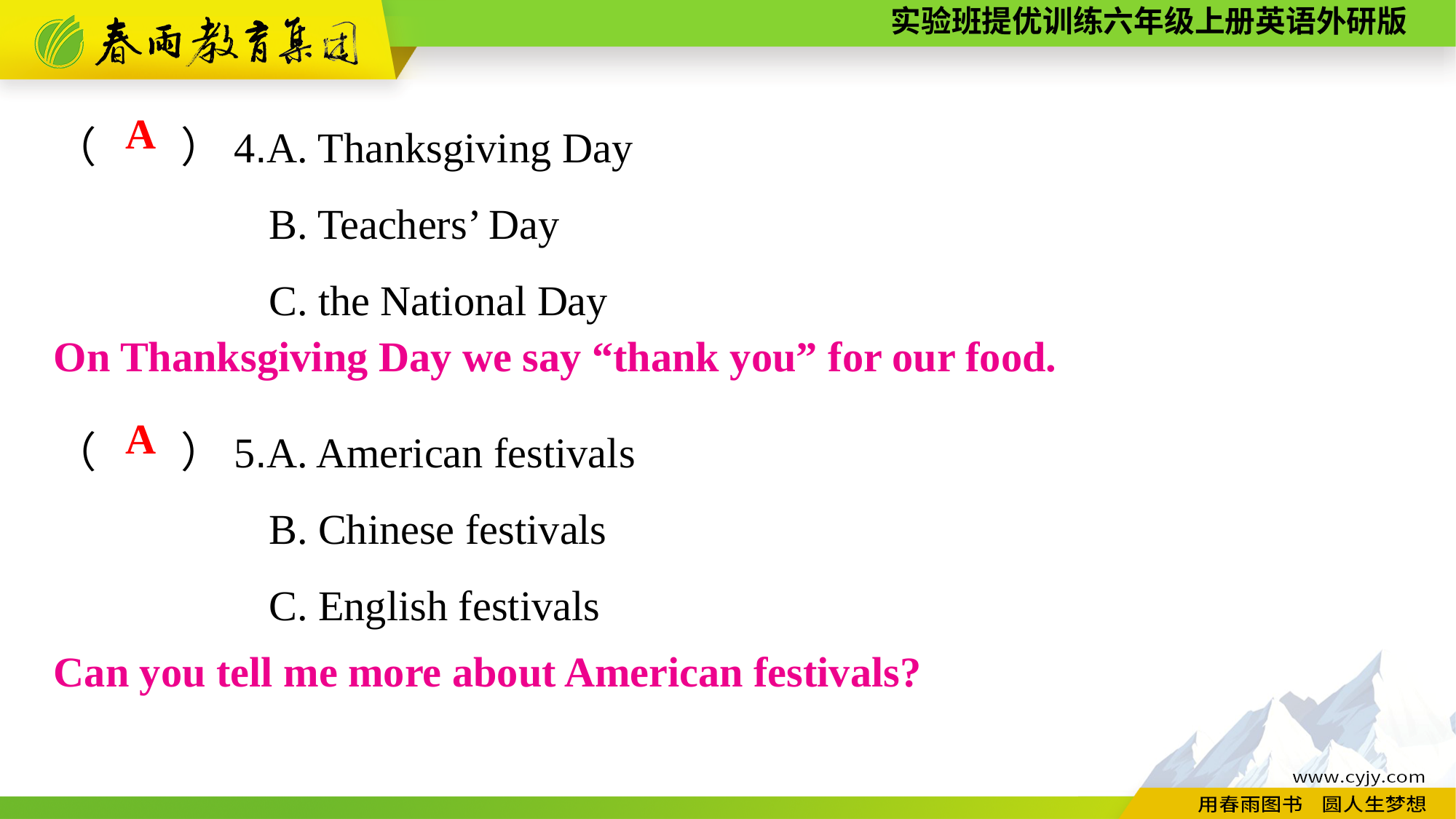

（　　）4.A. Thanksgiving Day
B. Teachers’ Day
C. the National Day

（　　）5.A. American festivals
B. Chinese festivals
C. English festivals
A
On Thanksgiving Day we say “thank you” for our food.
A
Can you tell me more about American festivals?